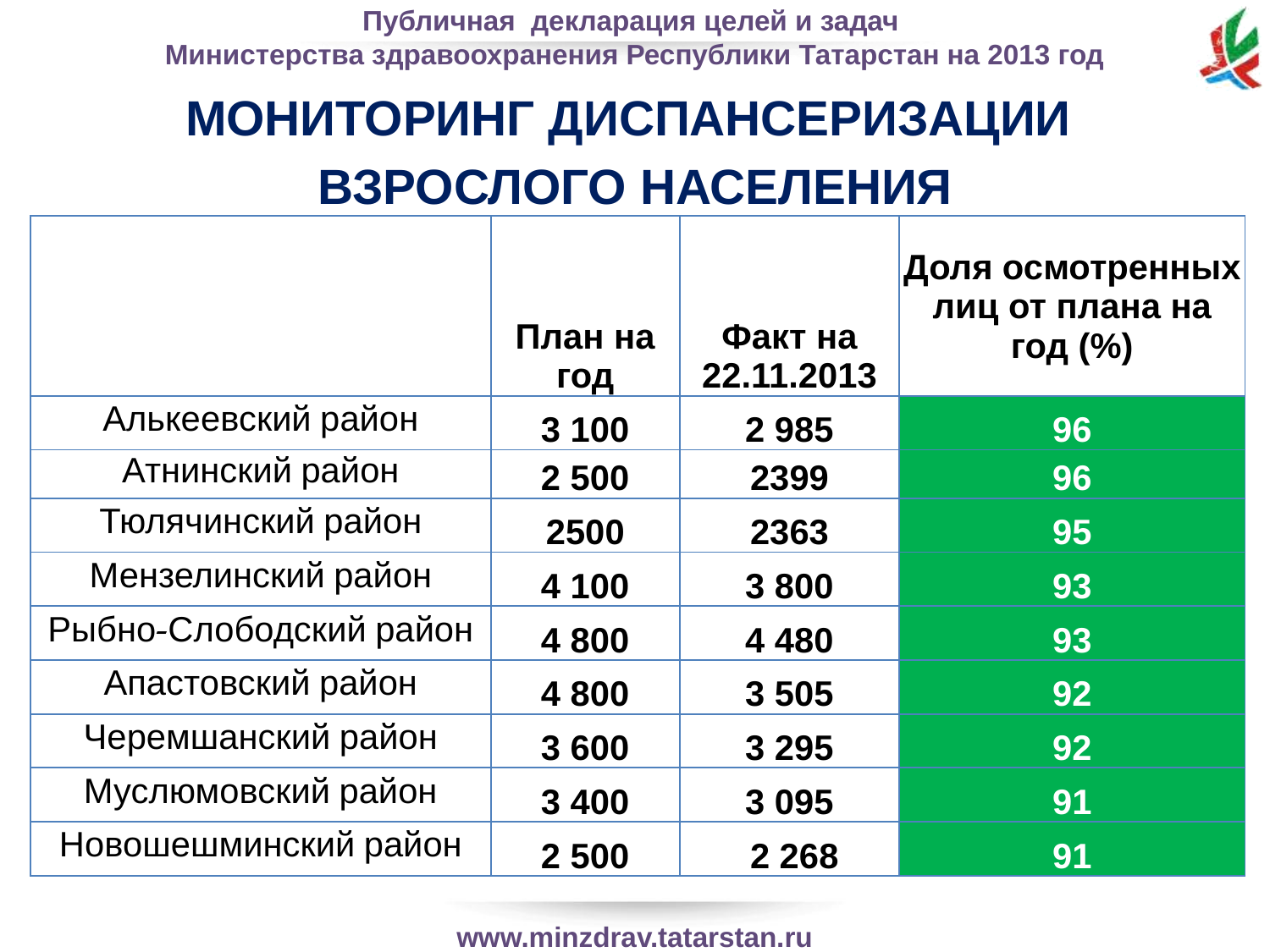

МОНИТОРИНГ ДИСПАНСЕРИЗАЦИИ
ВЗРОСЛОГО НАСЕЛЕНИЯ
|  | План на год | Факт на 22.11.2013 | Доля осмотренных лиц от плана на год (%) |
| --- | --- | --- | --- |
| Алькеевский район | 3 100 | 2 985 | 96 |
| Атнинский район | 2 500 | 2399 | 96 |
| Тюлячинский район | 2500 | 2363 | 95 |
| Мензелинский район | 4 100 | 3 800 | 93 |
| Рыбно-Слободский район | 4 800 | 4 480 | 93 |
| Апастовский район | 4 800 | 3 505 | 92 |
| Черемшанский район | 3 600 | 3 295 | 92 |
| Муслюмовский район | 3 400 | 3 095 | 91 |
| Новошешминский район | 2 500 | 2 268 | 91 |